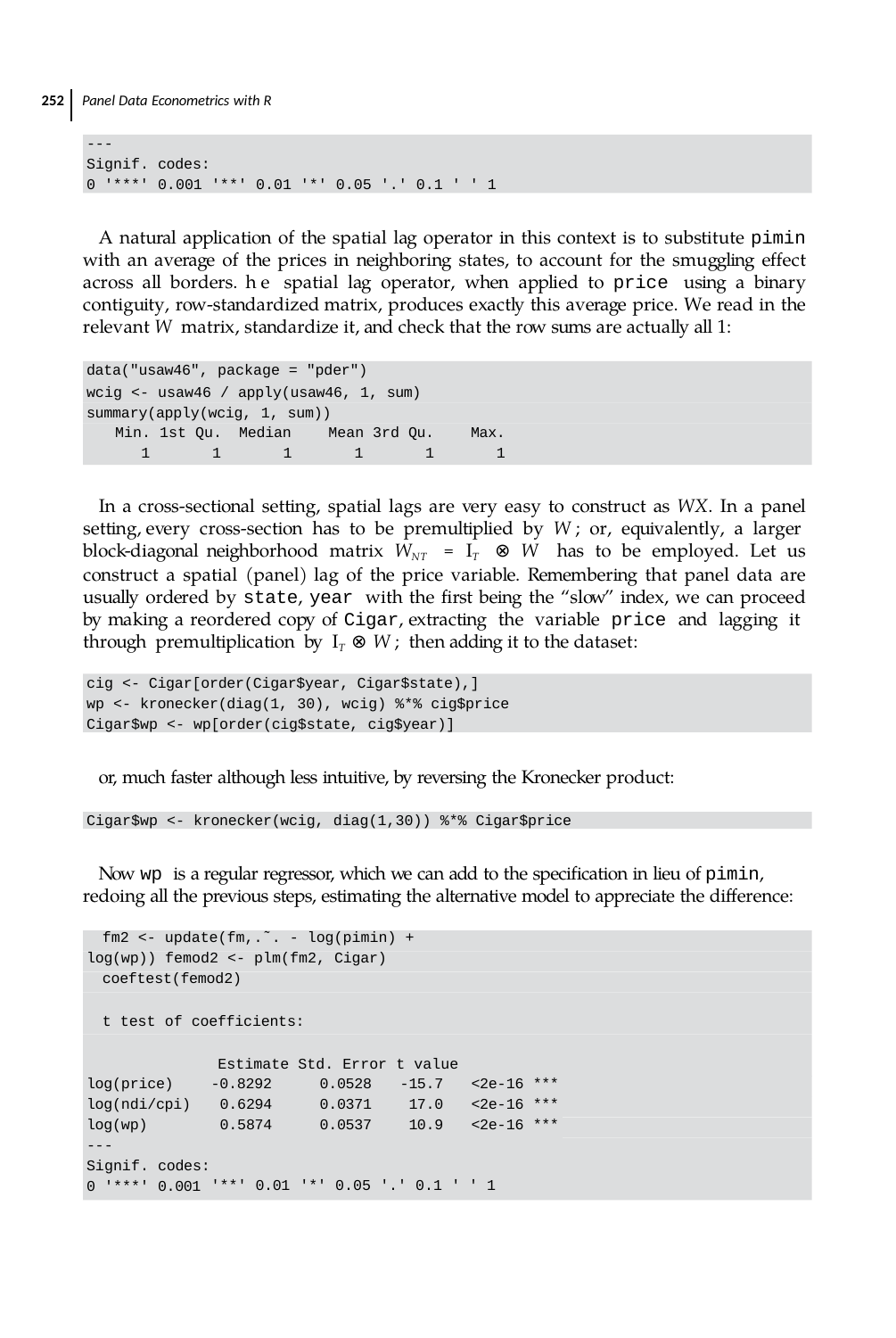

252  Panel Data Econometrics with R

---
Signif. codes:
0 '***' 0.001 '**' 0.01 '*' 0.05 '.' 0.1 ' ' 1
A natural application of the spatial lag operator in this context is to substitute pimin with an average of the prices in neighboring states, to account for the smuggling effect across all borders. he spatial lag operator, when applied to price using a binary contiguity, row-standardized matrix, produces exactly this average price. We read in the relevant W  matrix, standardize it, and check that the row sums are actually all 1:
data("usaw46", package = "pder")
wcig <- usaw46 / apply(usaw46, 1, sum) summary(apply(wcig, 1, sum))
Min. 1st Qu. Median	Mean 3rd Qu.
1	1	1	1	1

Max.
1
In a cross-sectional setting, spatial lags are very easy to construct as WX. In a panel setting, every  cross-section  has  to  be  premultiplied  by  W ;  or,  equivalently,  a  larger  block-diagonal neighborhood matrix WNT  = IT  ⊗ W  has to be employed. Let us construct a spatial (panel) lag of the price variable. Remembering that panel data are usually ordered by state, year with the ﬁrst being the “slow” index, we can proceed by making a reordered copy of Cigar, extracting  the  variable  price and  lagging  it  through  premultiplication  by  IT  ⊗ W ;  then adding it to the dataset:
cig <- Cigar[order(Cigar$year, Cigar$state),]
wp <- kronecker(diag(1, 30), wcig) %*% cig$price Cigar$wp <- wp[order(cig$state, cig$year)]
or, much faster although less intuitive, by reversing the Kronecker product:
Cigar$wp <- kronecker(wcig, diag(1,30)) %*% Cigar$price
Now wp is a regular regressor, which we can add to the speciﬁcation in lieu of pimin, redoing all the previous steps, estimating the alternative model to appreciate the difference:

fm2 <- update(fm,. ̃. - log(pimin) + log(wp)) femod2 <- plm(fm2, Cigar)
coeftest(femod2)

t test of coefficients:

Estimate Std. Error t value Pr(>|t|)

| log(price) | -0.8292 | 0.0528 | -15.7 | <2e-16 \*\*\* |
| --- | --- | --- | --- | --- |
| log(ndi/cpi) | 0.6294 | 0.0371 | 17.0 | <2e-16 \*\*\* |
| log(wp) | 0.5874 | 0.0537 | 10.9 | <2e-16 \*\*\* |
| --- |  |  |  |  |
| Signif. codes: 0 '\*\*\*' 0.001 | '\*\*' 0.01 | '\*' 0.05 '.' 0.1 ' ' 1 |  |  |